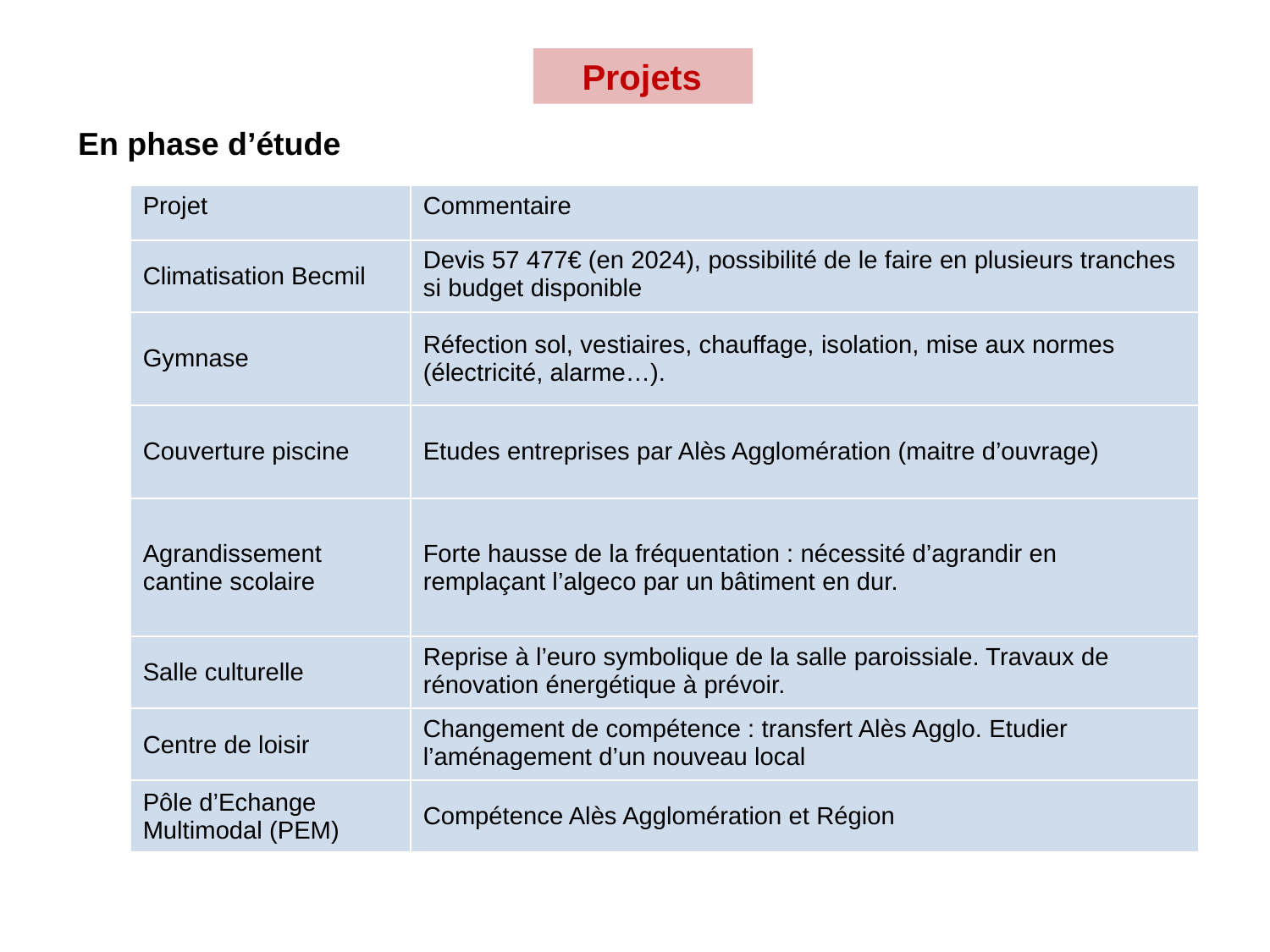

Projets
En phase d’étude
| Projet | Commentaire |
| --- | --- |
| Climatisation Becmil | Devis 57 477€ (en 2024), possibilité de le faire en plusieurs tranches si budget disponible |
| Gymnase | Réfection sol, vestiaires, chauffage, isolation, mise aux normes (électricité, alarme…). |
| Couverture piscine | Etudes entreprises par Alès Agglomération (maitre d’ouvrage) |
| Agrandissement cantine scolaire | Forte hausse de la fréquentation : nécessité d’agrandir en remplaçant l’algeco par un bâtiment en dur. |
| Salle culturelle | Reprise à l’euro symbolique de la salle paroissiale. Travaux de rénovation énergétique à prévoir. |
| Centre de loisir | Changement de compétence : transfert Alès Agglo. Etudier l’aménagement d’un nouveau local |
| Pôle d’Echange Multimodal (PEM) | Compétence Alès Agglomération et Région |